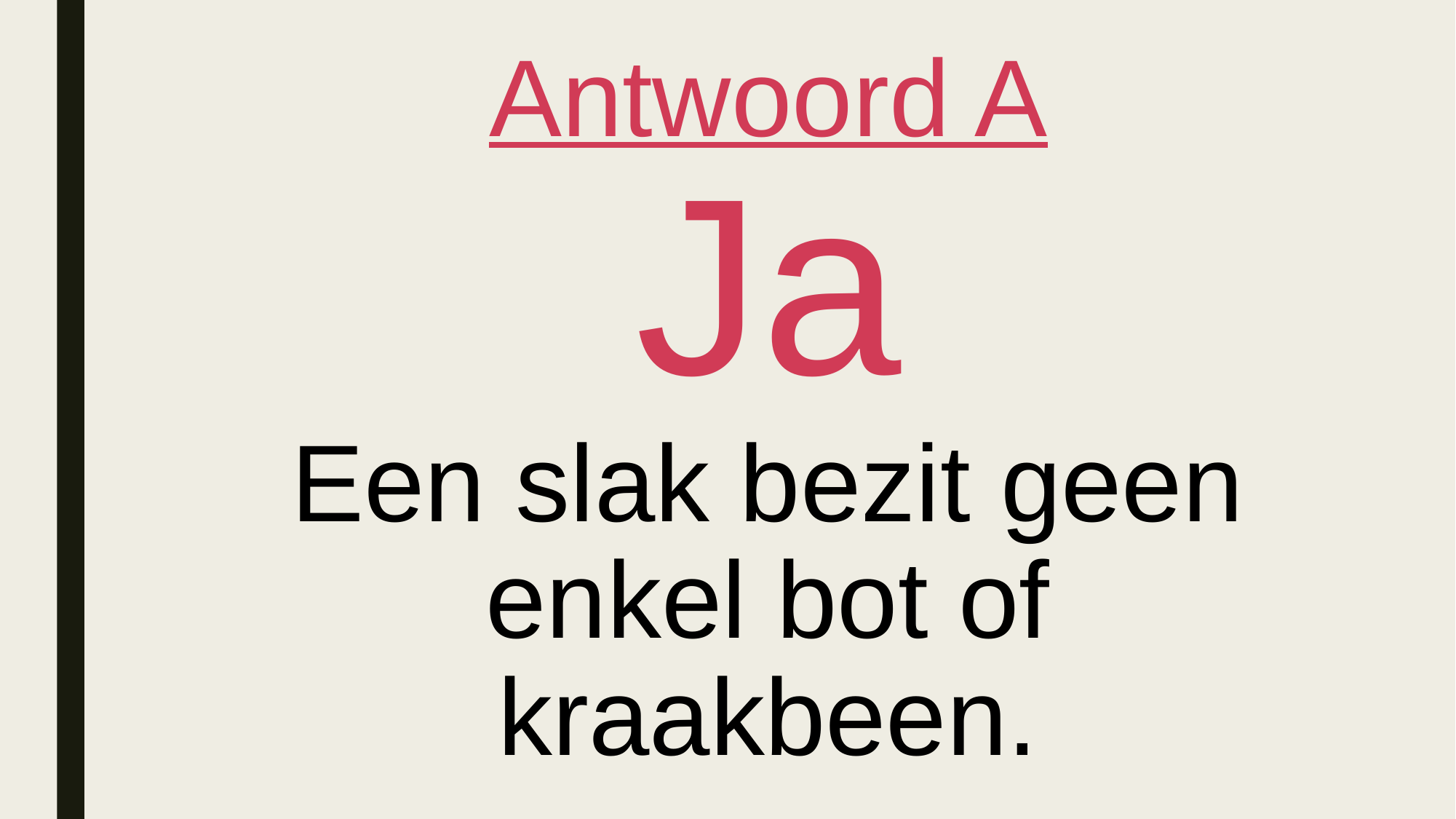

# Antwoord A Ja Een slak bezit geen enkel bot of kraakbeen.